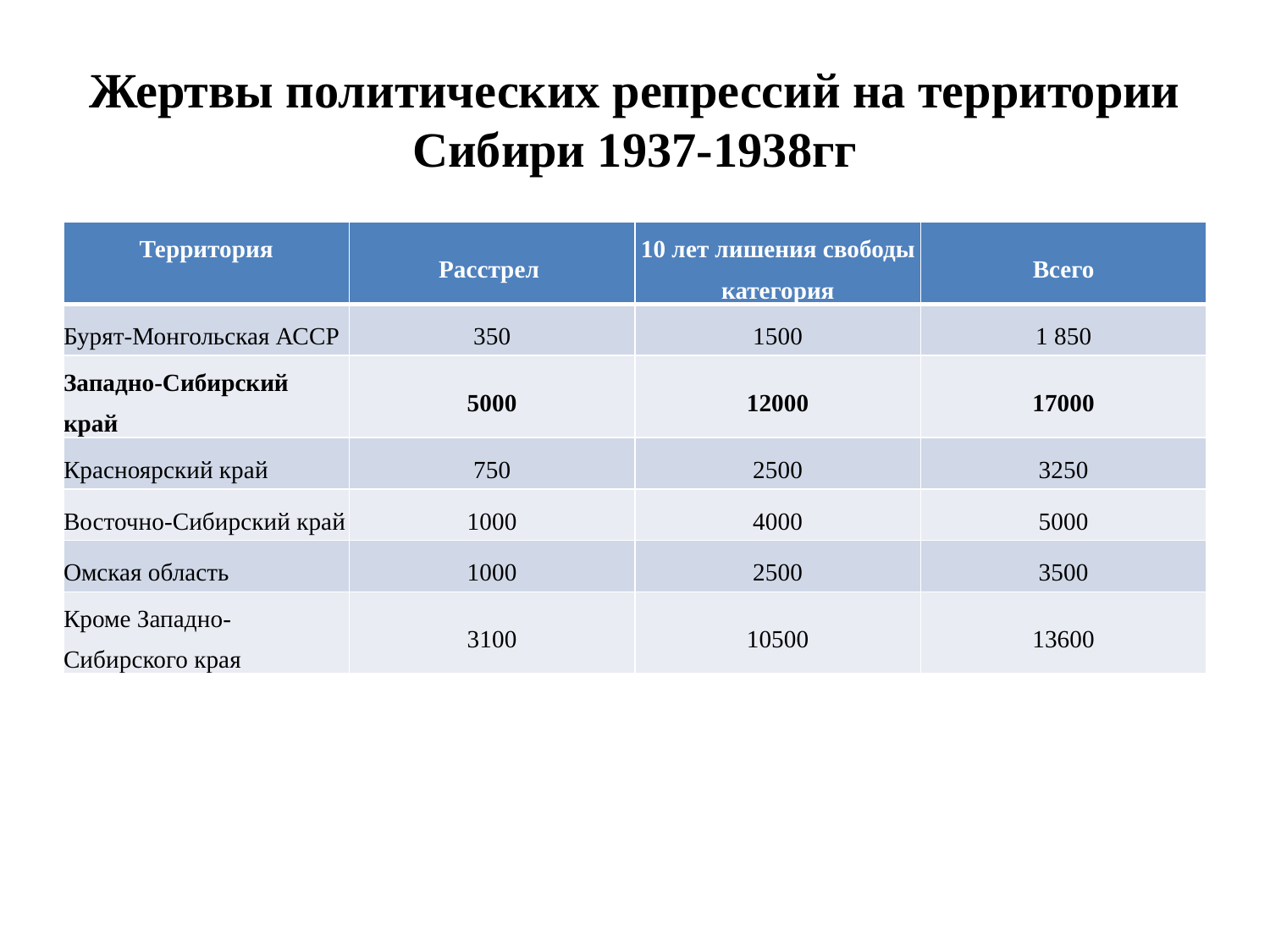

# Жертвы политических репрессий на территории Сибири 1937-1938гг
| Территория | Расстрел | 10 лет лишения свободы категория | Всего |
| --- | --- | --- | --- |
| Бурят-Монгольская АССР | 350 | 1500 | 1 850 |
| Западно-Сибирский край | 5000 | 12000 | 17000 |
| Красноярский край | 750 | 2500 | 3250 |
| Восточно-Сибирский край | 1000 | 4000 | 5000 |
| Омская область | 1000 | 2500 | 3500 |
| Кроме Западно-Сибирского края | 3100 | 10500 | 13600 |